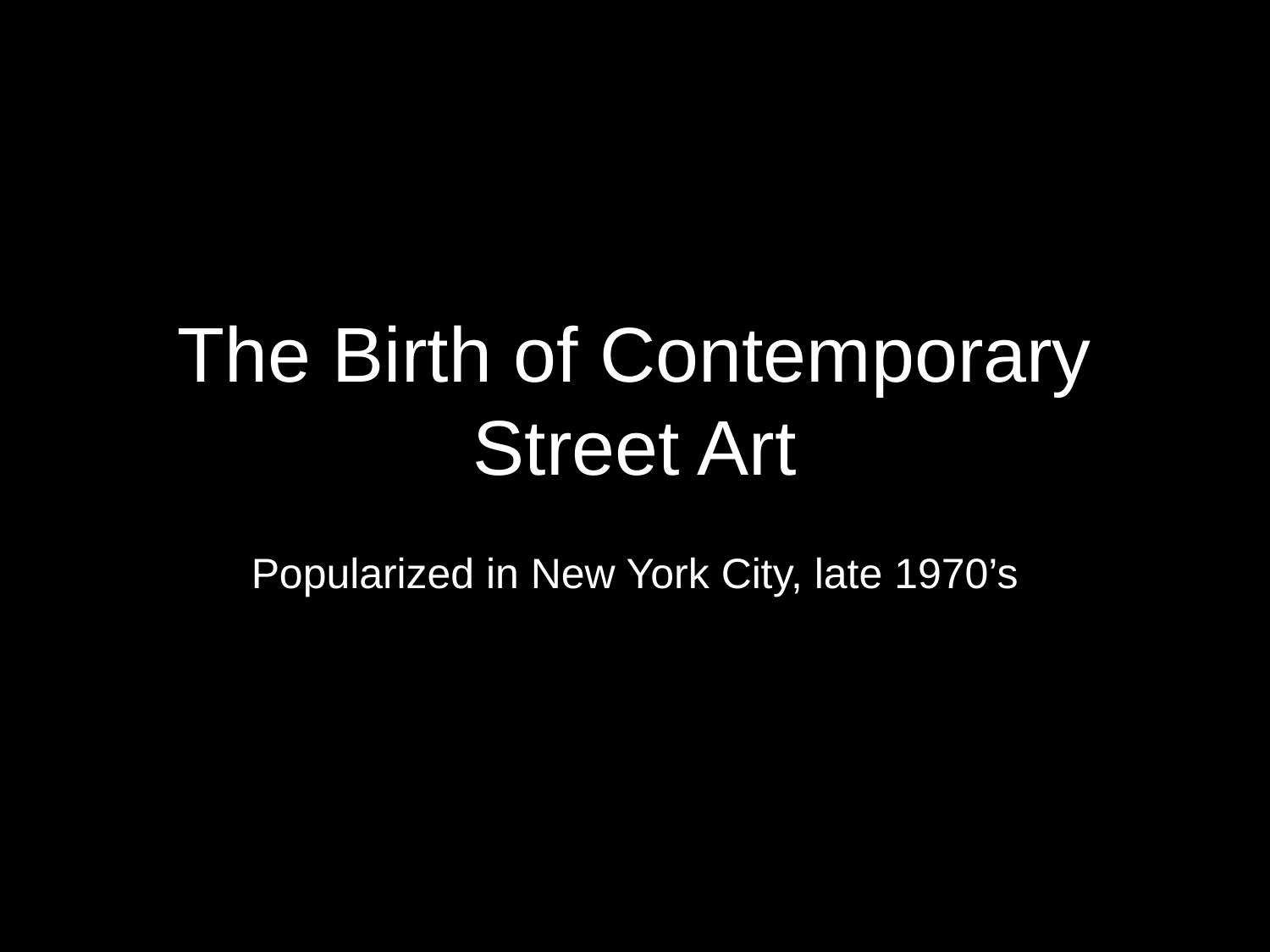

# The Birth of Contemporary Street Art
Popularized in New York City, late 1970’s